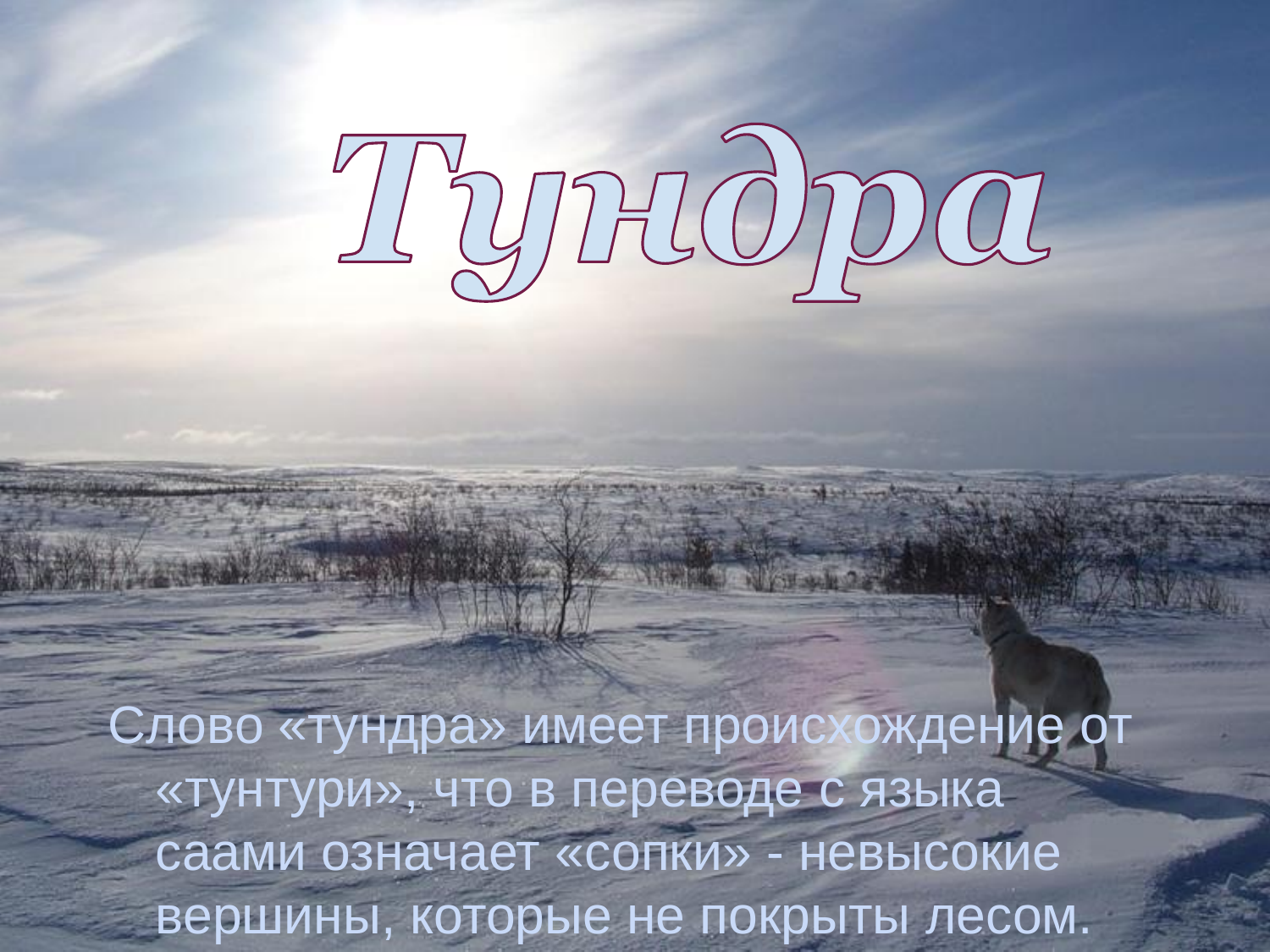

Слово «тундра» имеет происхождение от «тунтури», что в переводе с языка саами означает «сопки» - невысокие вершины, которые не покрыты лесом.